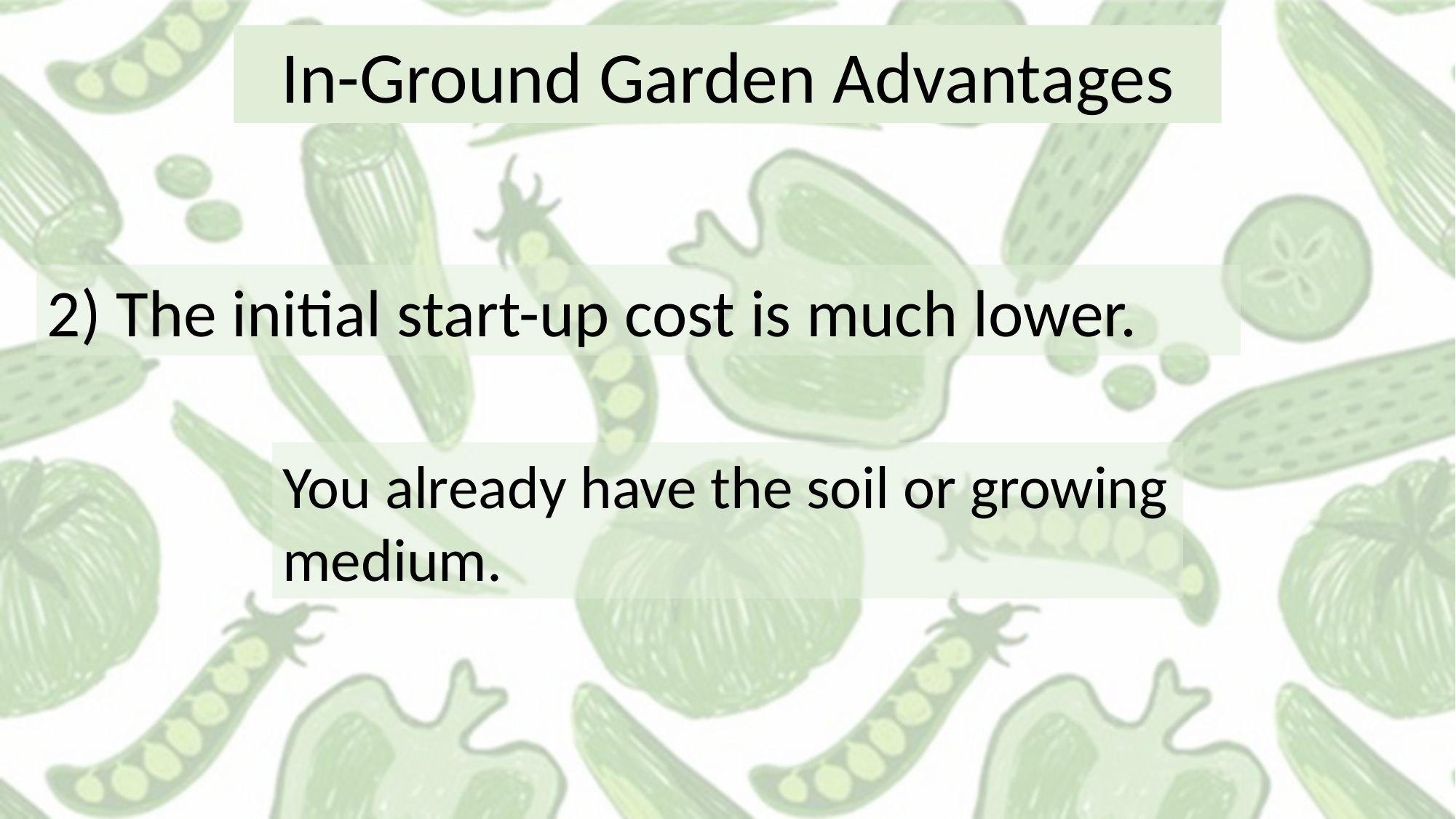

In-Ground Garden Advantages
2) The initial start-up cost is much lower.
You already have the soil or growing medium.